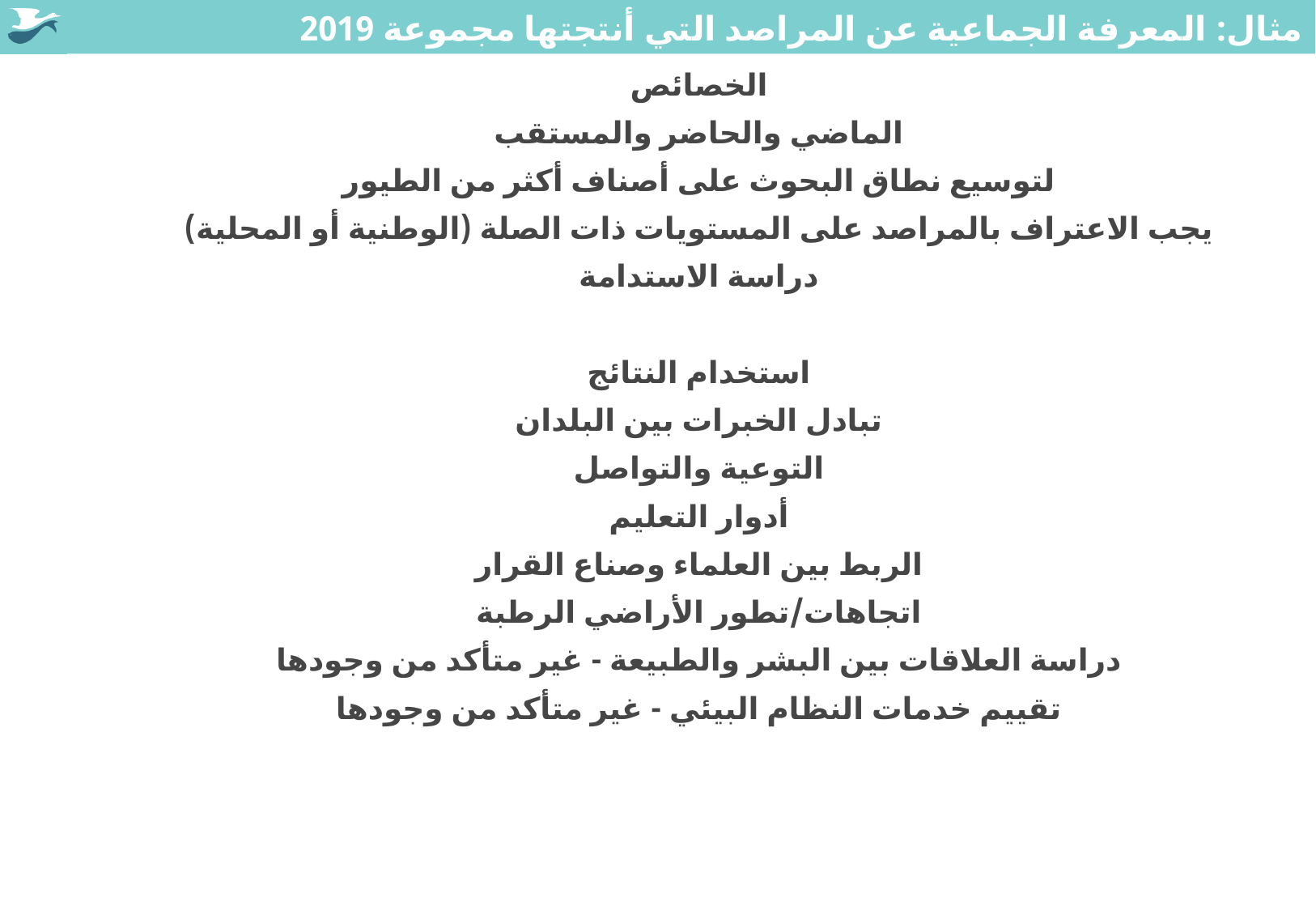

# مثال: المعرفة الجماعية عن المراصد التي أنتجتها مجموعة 2019
الخصائص
الماضي والحاضر والمستقب
لتوسيع نطاق البحوث على أصناف أكثر من الطيور
يجب الاعتراف بالمراصد على المستويات ذات الصلة (الوطنية أو المحلية)
دراسة الاستدامة

استخدام النتائج
تبادل الخبرات بين البلدان
التوعية والتواصل
أدوار التعليم
الربط بين العلماء وصناع القرار
اتجاهات/تطور الأراضي الرطبة
دراسة العلاقات بين البشر والطبيعة - غير متأكد من وجودها
تقييم خدمات النظام البيئي - غير متأكد من وجودها